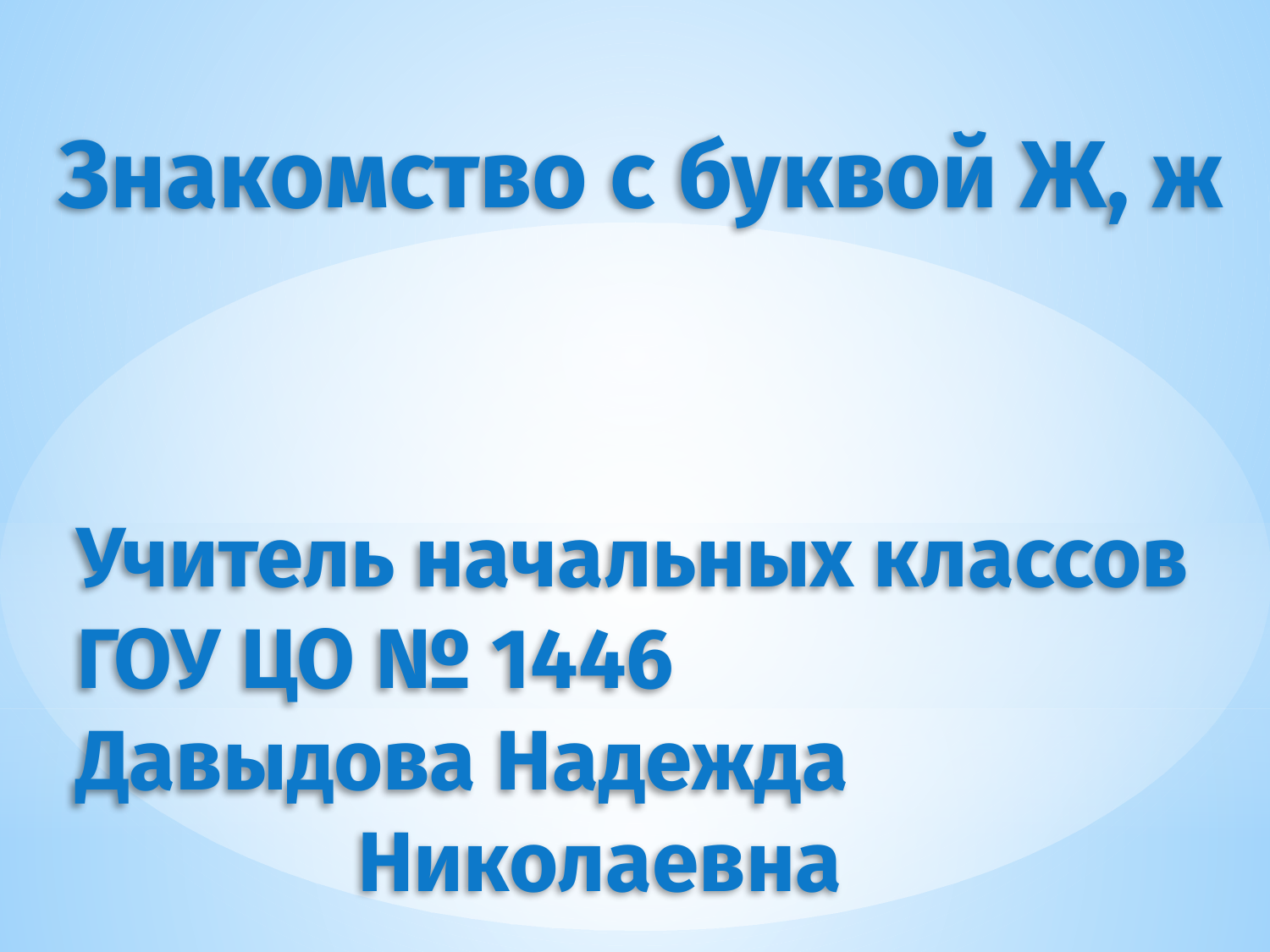

Знакомство с буквой Ж, ж
Учитель начальных классов
ГОУ ЦО № 1446
Давыдова Надежда
              Николаевна